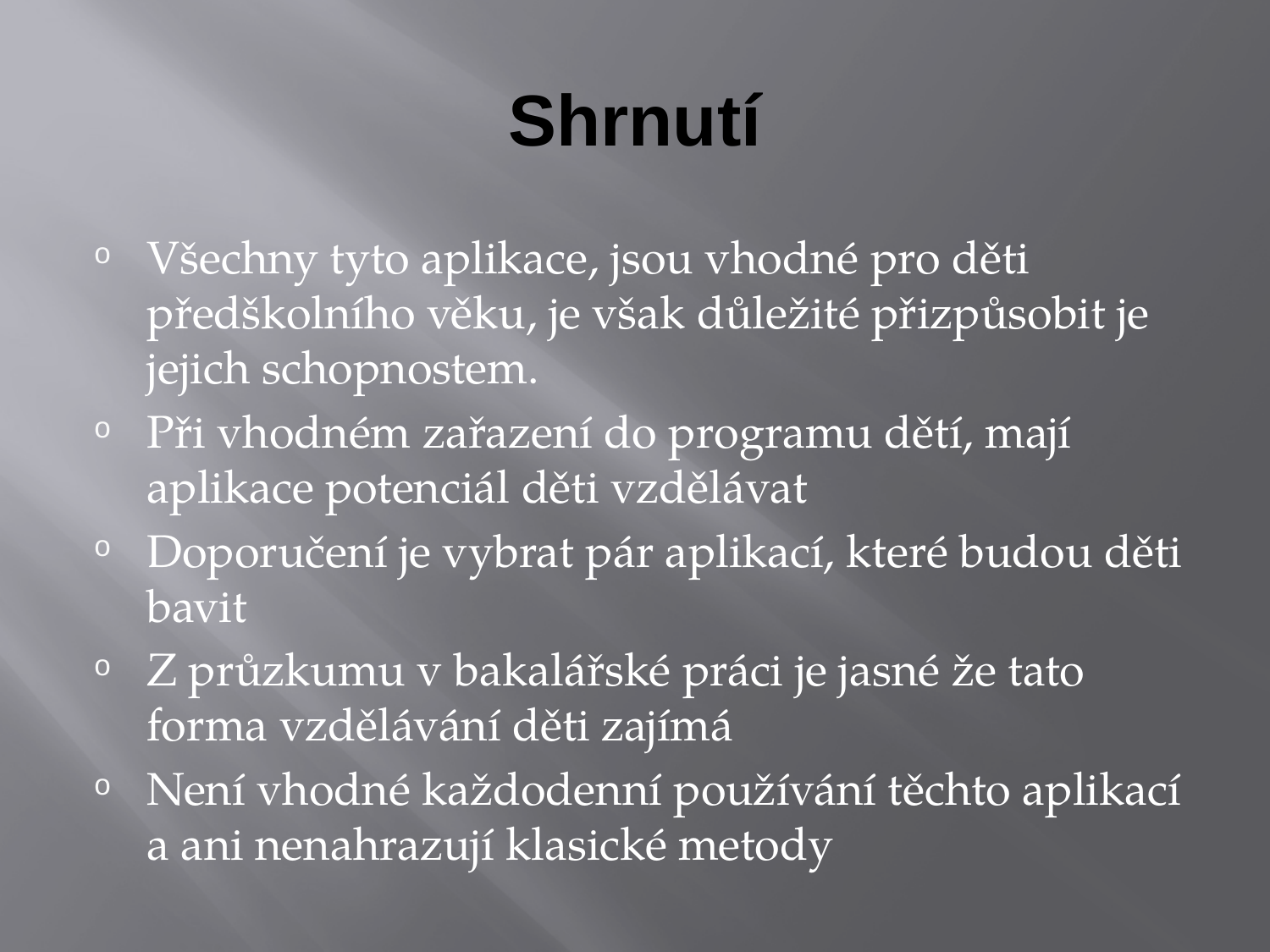

# Shrnutí
Všechny tyto aplikace, jsou vhodné pro děti předškolního věku, je však důležité přizpůsobit je jejich schopnostem.
Při vhodném zařazení do programu dětí, mají aplikace potenciál děti vzdělávat
Doporučení je vybrat pár aplikací, které budou děti bavit
Z průzkumu v bakalářské práci je jasné že tato forma vzdělávání děti zajímá
Není vhodné každodenní používání těchto aplikací a ani nenahrazují klasické metody